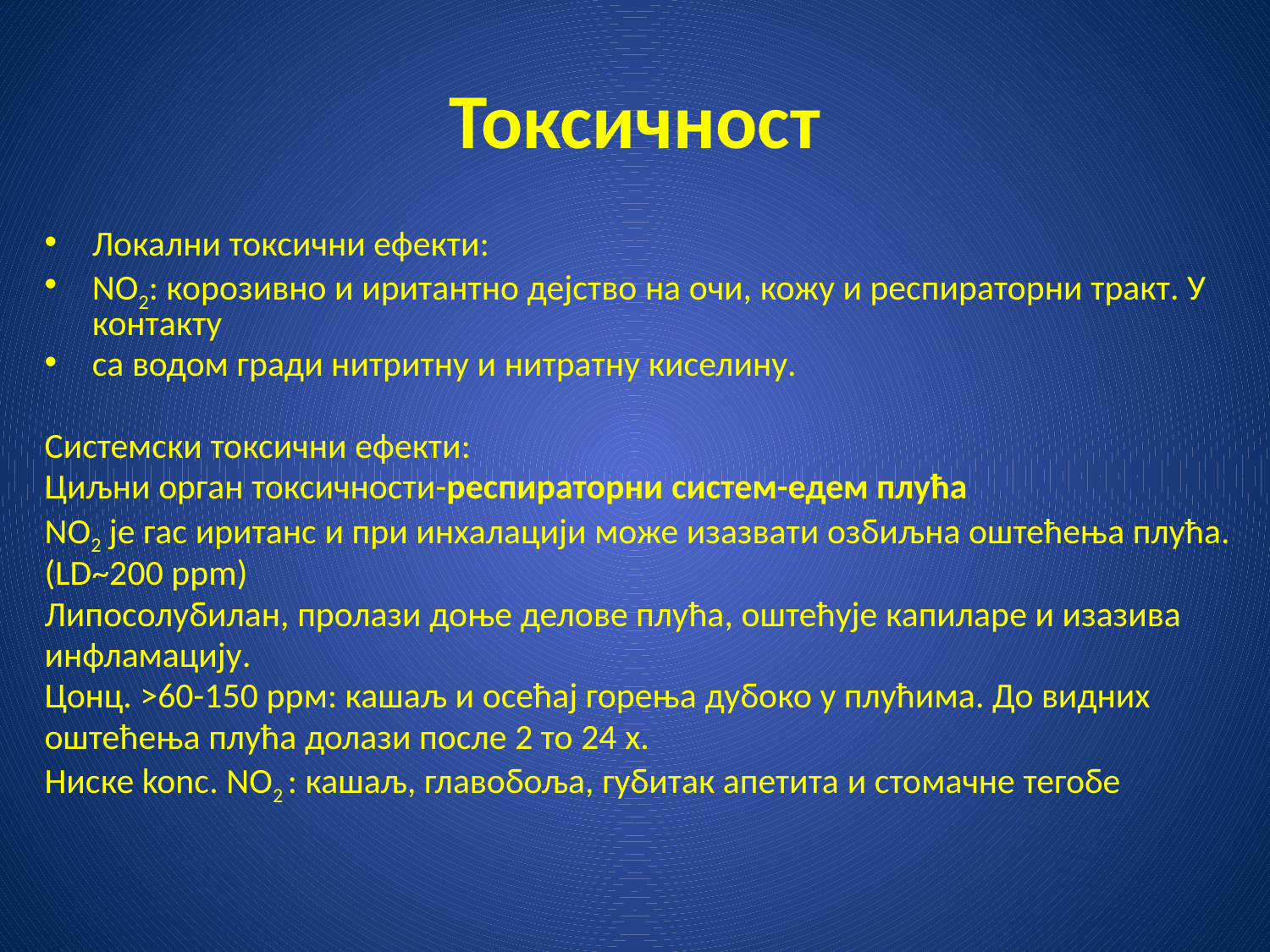

# Токсичност
Локални токсични ефекти:
NО2: корозивно и иритантно дејство на очи, кожу и респираторни тракт. У контакту
са водом гради нитритну и нитратну киселину.

Системски токсични ефекти:
Циљни орган токсичности-респираторни систем-едем плућа
NО2 је гас иританс и при инхалацији може изазвати озбиљна оштећења плућа.
(LD~200 ppm)
Липосолубилан, пролази доње делове плућа, оштећује капиларе и изазива
инфламацију.
Цонц. >60-150 ppм: кашаљ и осећај горења дубоко у плућима. До видних
оштећења плућа долази после 2 то 24 х.
Ниске konc. NО2 : кашаљ, главобоља, губитак апетита и стомачне тегобе